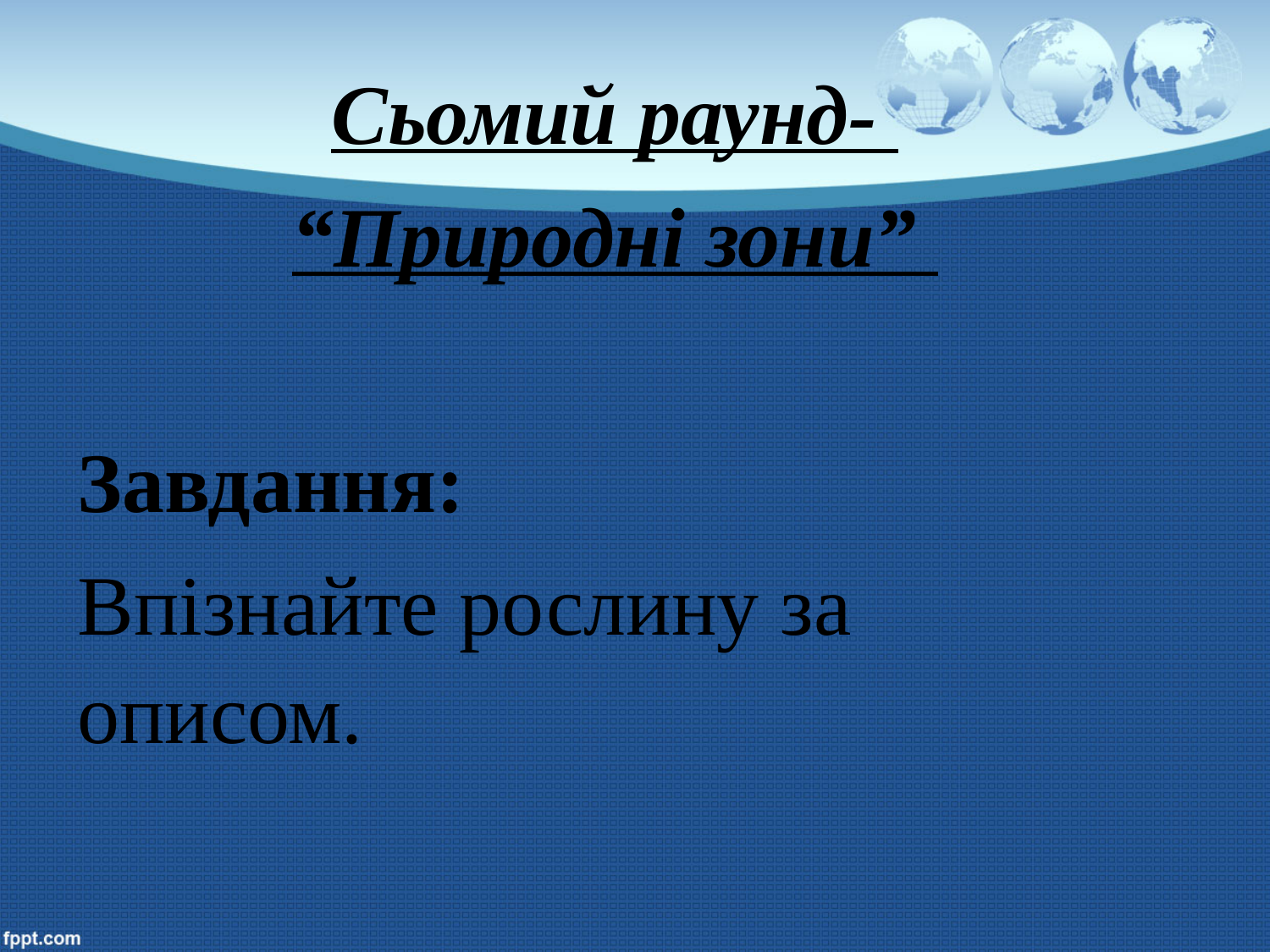

Сьомий раунд-
“Природні зони”

Завдання:
Впізнайте рослину за описом.